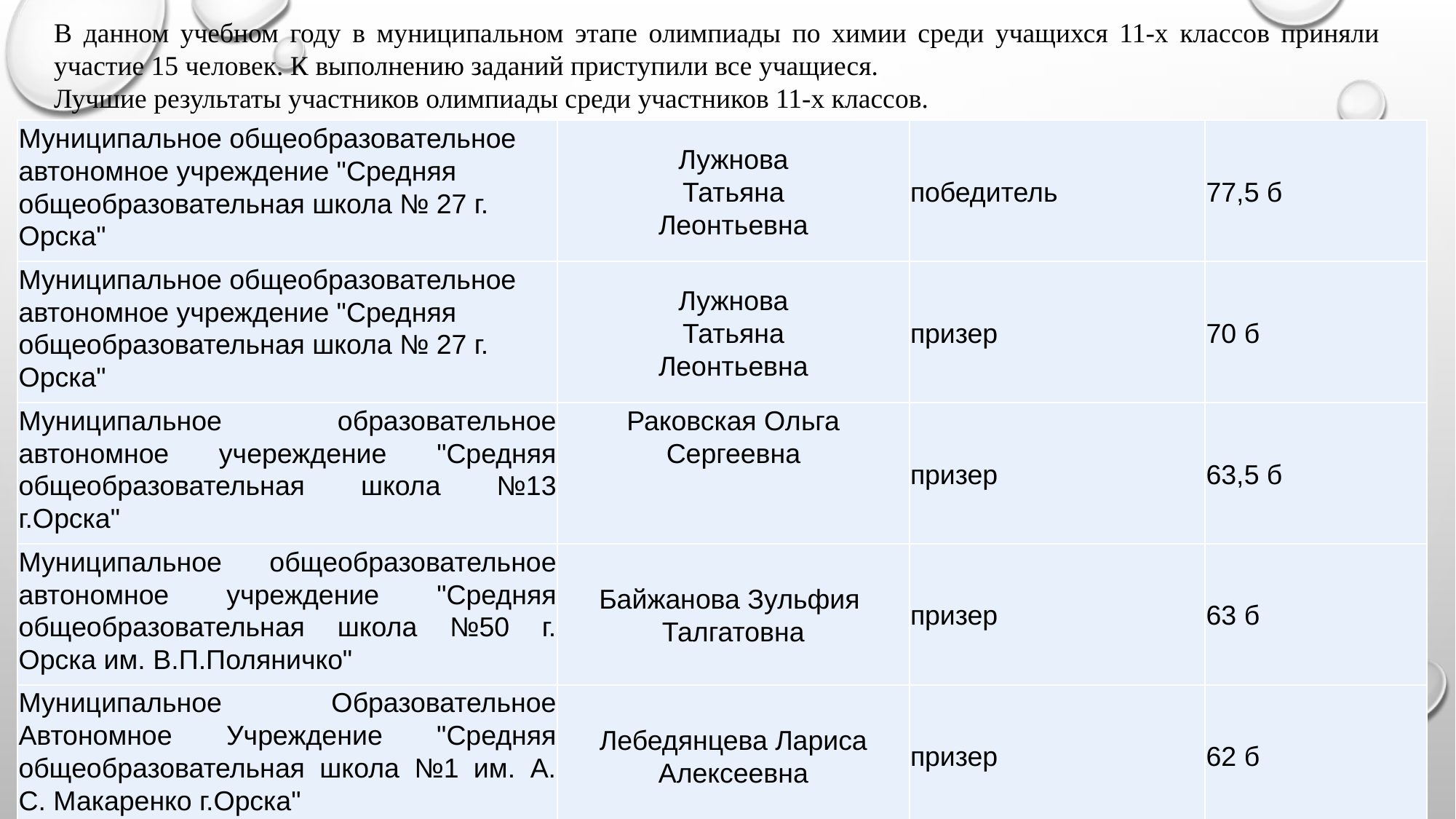

В данном учебном году в муниципальном этапе олимпиады по химии среди учащихся 11-х классов приняли участие 15 человек. К выполнению заданий приступили все учащиеся.
Лучшие результаты участников олимпиады среди участников 11-х классов.
| Муниципальное общеобразовательное автономное учреждение "Средняя общеобразовательная школа № 27 г. Орска" | Лужнова Татьяна Леонтьевна | победитель | 77,5 б |
| --- | --- | --- | --- |
| Муниципальное общеобразовательное автономное учреждение "Средняя общеобразовательная школа № 27 г. Орска" | Лужнова Татьяна Леонтьевна | призер | 70 б |
| Муниципальное образовательное автономное учереждение "Средняя общеобразовательная школа №13 г.Орска" | Раковская Ольга Сергеевна | призер | 63,5 б |
| Муниципальное общеобразовательное автономное учреждение "Средняя общеобразовательная школа №50 г. Орска им. В.П.Поляничко" | Байжанова Зульфия Талгатовна | призер | 63 б |
| Муниципальное Образовательное Автономное Учреждение "Средняя общеобразовательная школа №1 им. А. С. Макаренко г.Орска" | Лебедянцева Лариса Алексеевна | призер | 62 б |